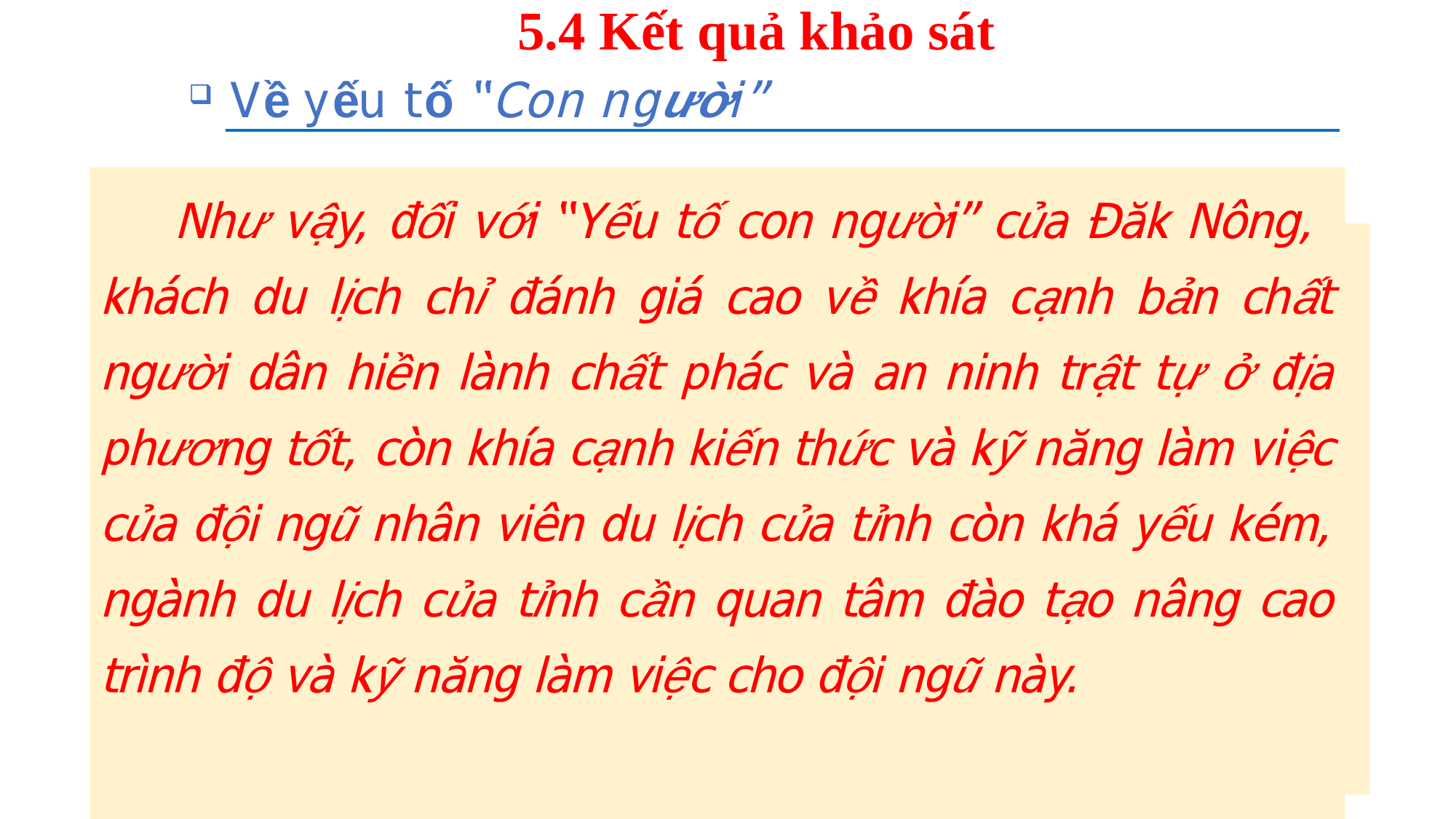

# 5.4 Kết quả khảo sát
 Về yếu tố “Con người”

    Như vậy, đối với “Yếu tố con người” của Đăk Nông,  khách du lịch chỉ đánh giá cao về khía cạnh bản chất người dân hiền lành chất phác và an ninh trật tự ở địa phương tốt, còn khía cạnh kiến thức và kỹ năng làm việc của đội ngũ nhân viên du lịch của tỉnh còn khá yếu kém, ngành du lịch của tỉnh cần quan tâm đào tạo nâng cao trình độ và kỹ năng làm việc cho đội ngũ này.

%